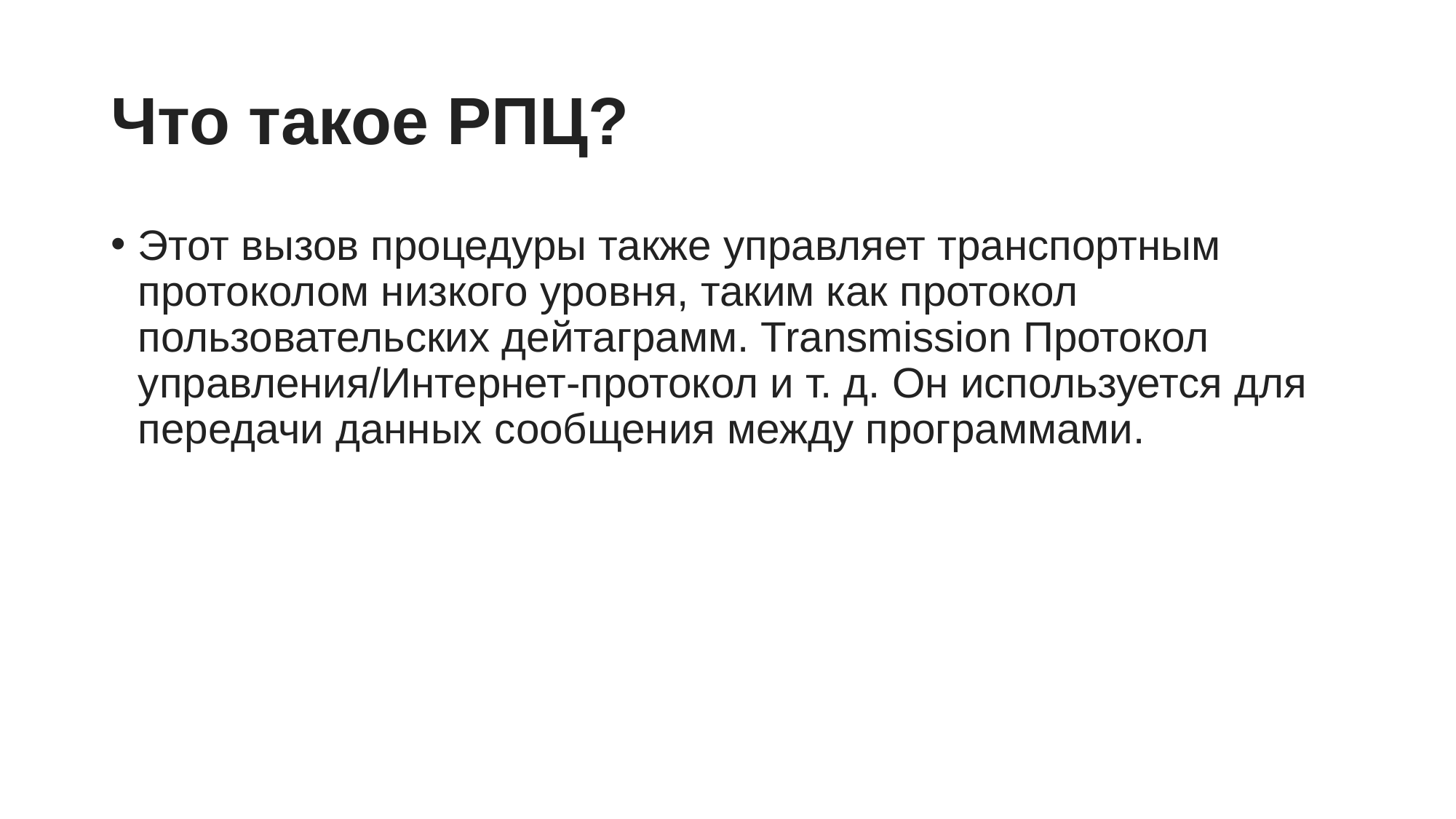

# Что такое РПЦ?
Этот вызов процедуры также управляет транспортным протоколом низкого уровня, таким как протокол пользовательских дейтаграмм. Transmission Протокол управления/Интернет-протокол и т. д. Он используется для передачи данных сообщения между программами.